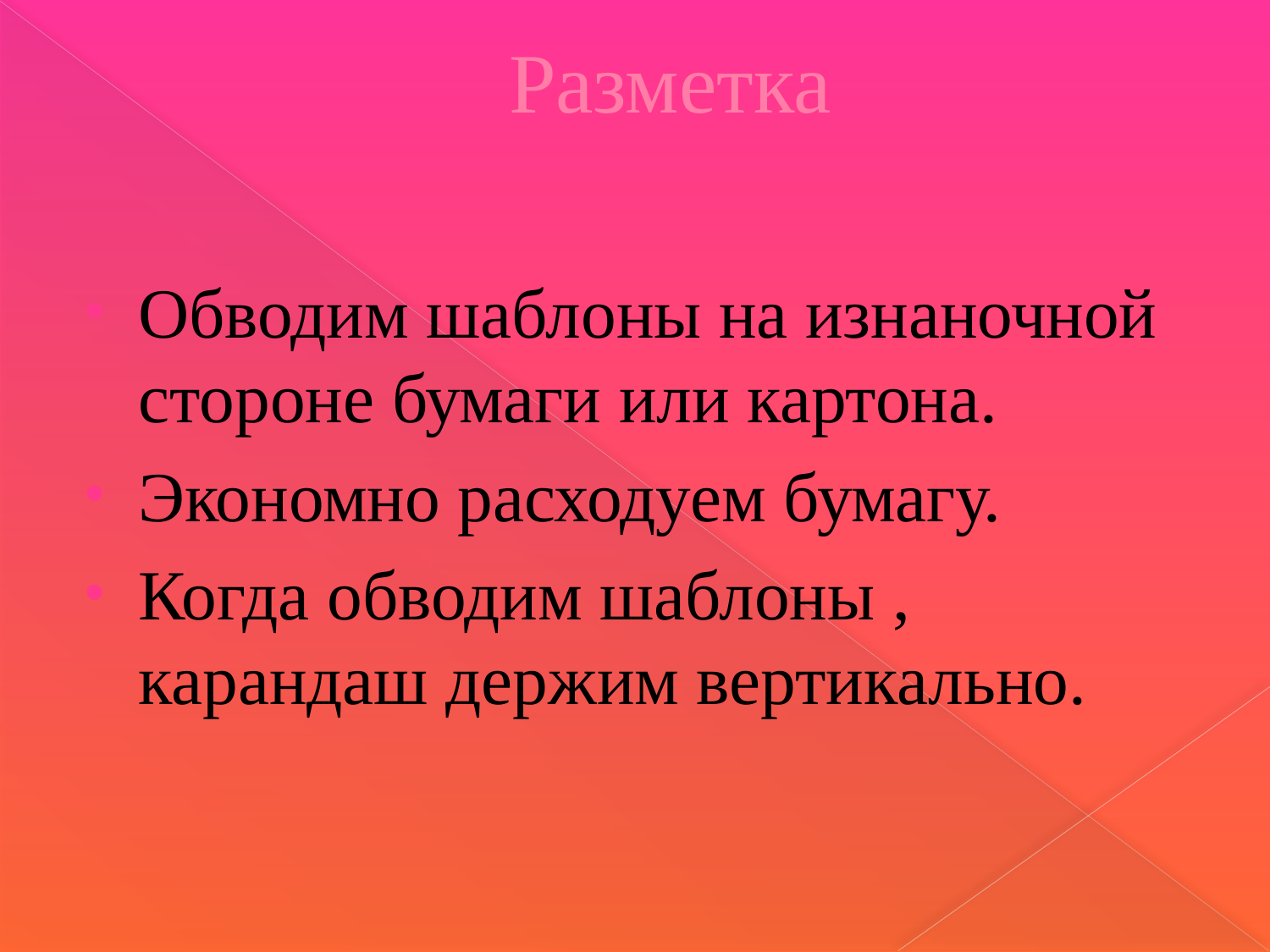

# Разметка
Обводим шаблоны на изнаночной стороне бумаги или картона.
Экономно расходуем бумагу.
Когда обводим шаблоны , карандаш держим вертикально.